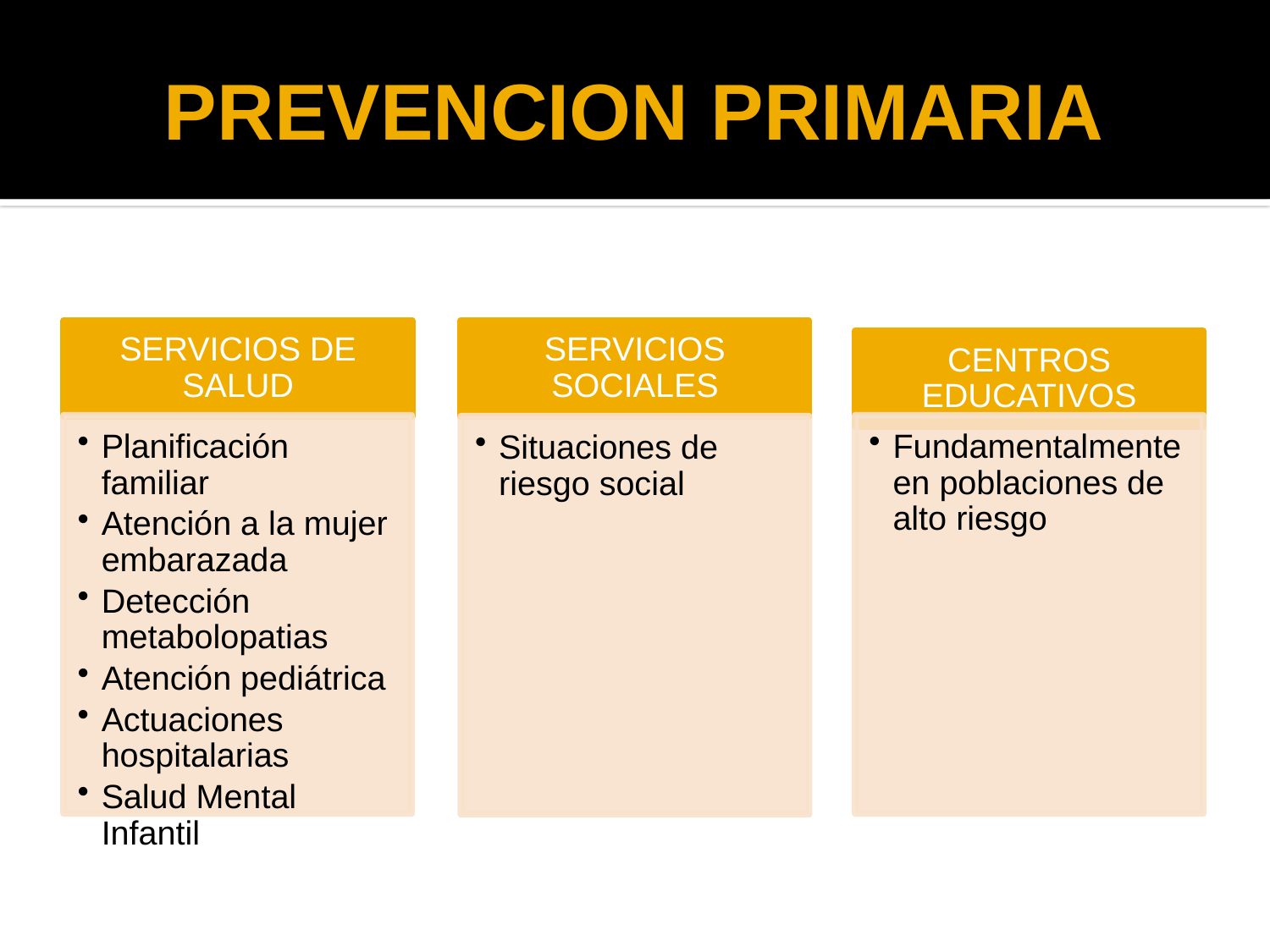

# PREVENCION PRIMARIA
SERVICIOS DE SALUD
Planificación familiar
Atención a la mujer embarazada
Detección metabolopatias
Atención pediátrica
Actuaciones hospitalarias
Salud Mental Infantil
SERVICIOS SOCIALES
Situaciones de riesgo social
CENTROS EDUCATIVOS
Fundamentalmente en poblaciones de alto riesgo